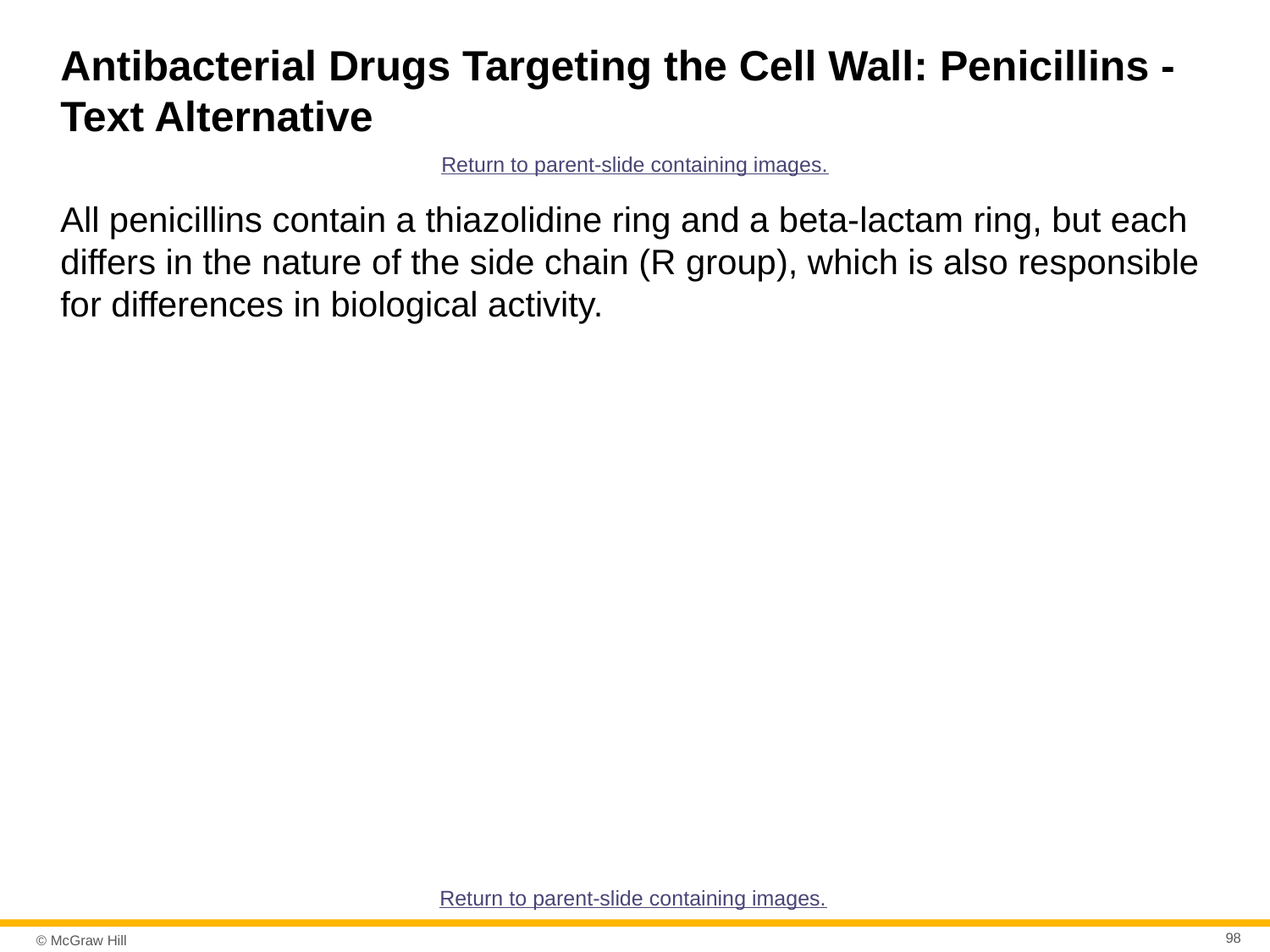

# Antibacterial Drugs Targeting the Cell Wall: Penicillins - Text Alternative
Return to parent-slide containing images.
All penicillins contain a thiazolidine ring and a beta-lactam ring, but each differs in the nature of the side chain (R group), which is also responsible for differences in biological activity.
Return to parent-slide containing images.